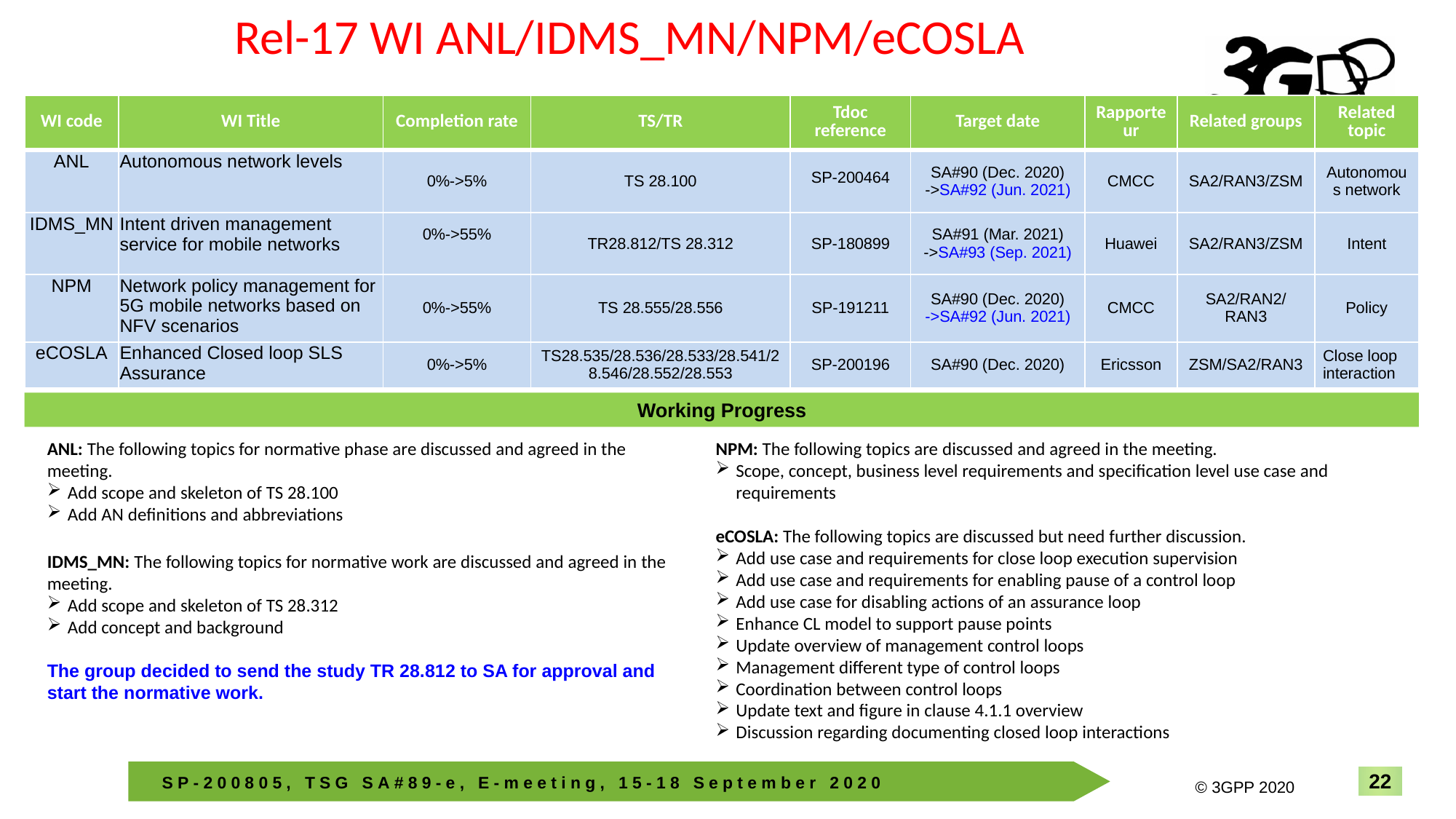

Rel-17 WI ANL/IDMS_MN/NPM/eCOSLA
| WI code | WI Title | Completion rate | TS/TR | Tdoc reference | Target date | Rapporteur | Related groups | Related topic |
| --- | --- | --- | --- | --- | --- | --- | --- | --- |
| ANL | Autonomous network levels | 0%->5% | TS 28.100 | SP-200464 | SA#90 (Dec. 2020) ->SA#92 (Jun. 2021) | CMCC | SA2/RAN3/ZSM | Autonomous network |
| IDMS\_MN | Intent driven management service for mobile networks | 0%->55% | TR28.812/TS 28.312 | SP-180899 | SA#91 (Mar. 2021) ->SA#93 (Sep. 2021) | Huawei | SA2/RAN3/ZSM | Intent |
| NPM | Network policy management for 5G mobile networks based on NFV scenarios | 0%->55% | TS 28.555/28.556 | SP-191211 | SA#90 (Dec. 2020) ->SA#92 (Jun. 2021) | CMCC | SA2/RAN2/RAN3 | Policy |
| eCOSLA | Enhanced Closed loop SLS Assurance | 0%->5% | TS28.535/28.536/28.533/28.541/28.546/28.552/28.553 | SP-200196 | SA#90 (Dec. 2020) | Ericsson | ZSM/SA2/RAN3 | Close loop interaction |
Working Progress
ANL: The following topics for normative phase are discussed and agreed in the meeting.
Add scope and skeleton of TS 28.100
Add AN definitions and abbreviations

IDMS_MN: The following topics for normative work are discussed and agreed in the meeting.
Add scope and skeleton of TS 28.312
Add concept and background

The group decided to send the study TR 28.812 to SA for approval and start the normative work.
NPM: The following topics are discussed and agreed in the meeting.
Scope, concept, business level requirements and specification level use case and requirements

eCOSLA: The following topics are discussed but need further discussion.
Add use case and requirements for close loop execution supervision
Add use case and requirements for enabling pause of a control loop
Add use case for disabling actions of an assurance loop
Enhance CL model to support pause points
Update overview of management control loops
Management different type of control loops
Coordination between control loops
Update text and figure in clause 4.1.1 overview
Discussion regarding documenting closed loop interactions